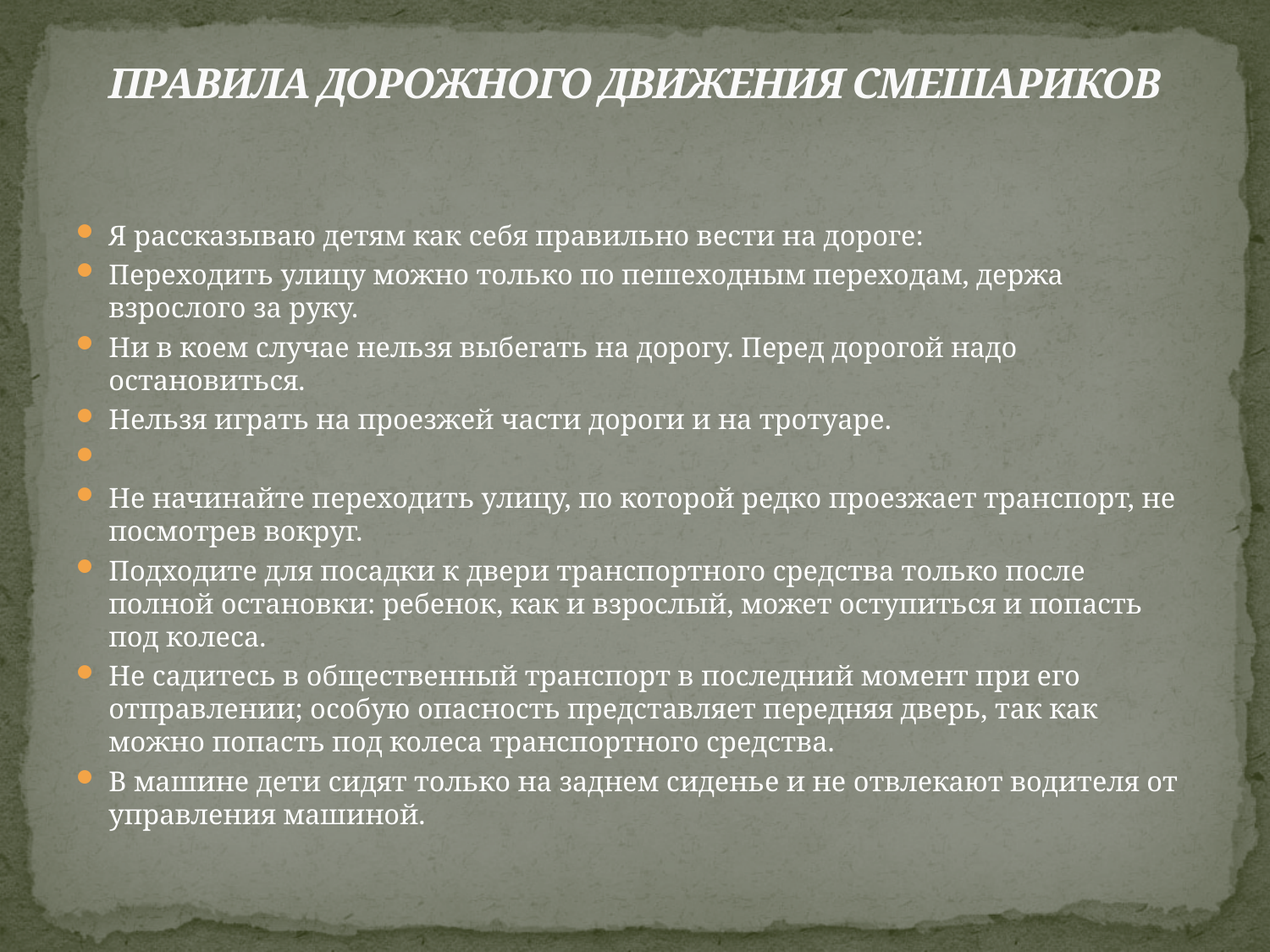

# ПРАВИЛА ДОРОЖНОГО ДВИЖЕНИЯ СМЕШАРИКОВ
Я рассказываю детям как себя правильно вести на дороге:
Переходить улицу можно только по пешеходным переходам, держа взрослого за руку.
Ни в коем случае нельзя выбегать на дорогу. Перед дорогой надо остановиться.
Нельзя играть на проезжей части дороги и на тротуаре.

Не начинайте переходить улицу, по которой редко проезжает транспорт, не посмотрев вокруг.
Подходите для посадки к двери транспортного средства только после полной остановки: ребенок, как и взрослый, может оступиться и попасть под колеса.
Не садитесь в общественный транспорт в последний момент при его отправлении; особую опасность представляет передняя дверь, так как можно попасть под колеса транспортного средства.
В машине дети сидят только на заднем сиденье и не отвлекают водителя от управления машиной.